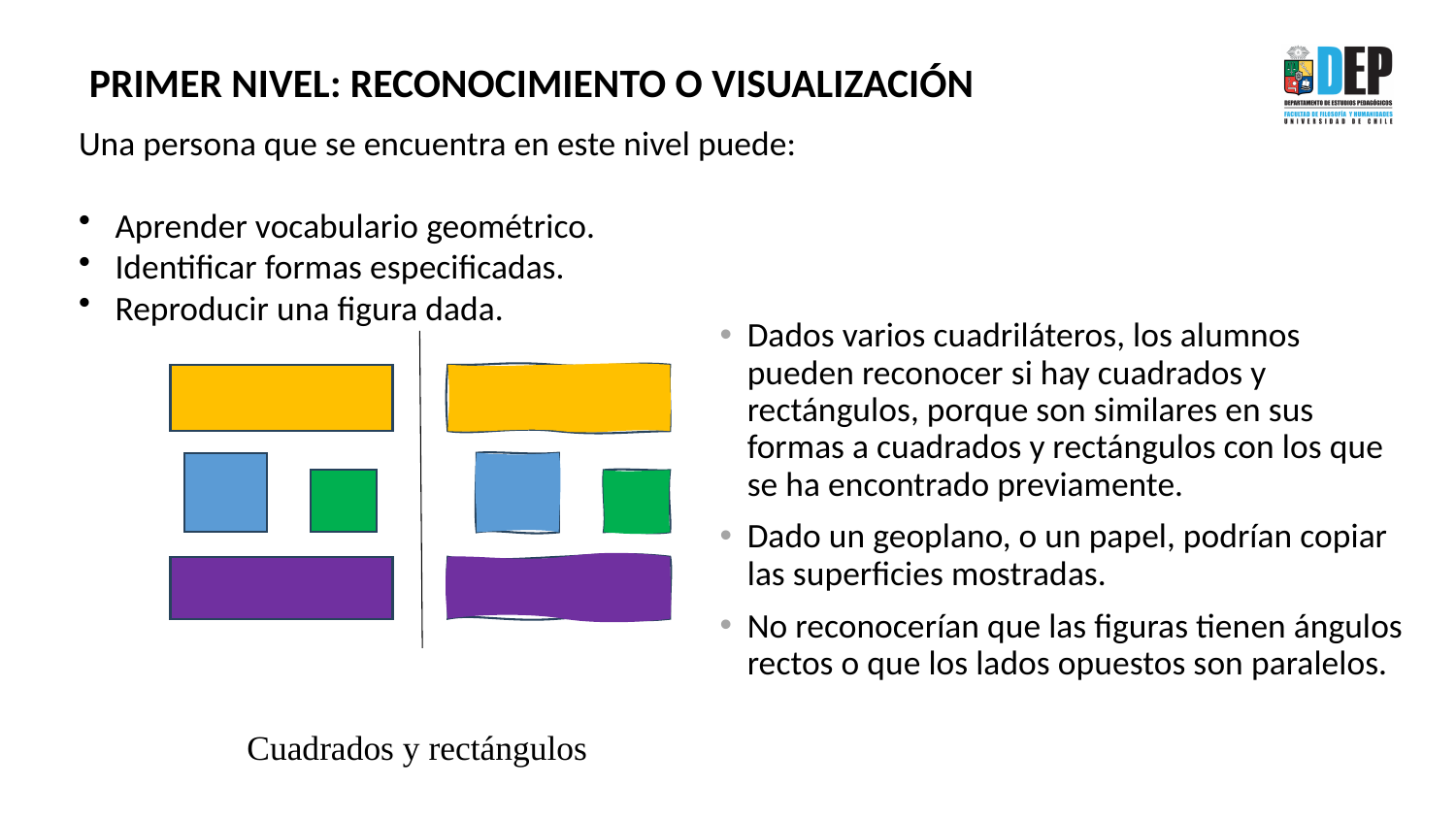

# PRIMER NIVEL: RECONOCIMIENTO O VISUALIZACIÓN
Una persona que se encuentra en este nivel puede:​
​
Aprender vocabulario geométrico.​
Identificar formas especificadas.​
Reproducir una figura dada.​
Dados varios cuadriláteros, los alumnos pueden reconocer si hay cuadrados y rectángulos, porque son similares en sus formas a cuadrados y rectángulos con los que se ha encontrado previamente.
Dado un geoplano, o un papel, podrían copiar las superficies mostradas.
No reconocerían que las figuras tienen ángulos rectos o que los lados opuestos son paralelos.

Cuadrados y rectángulos